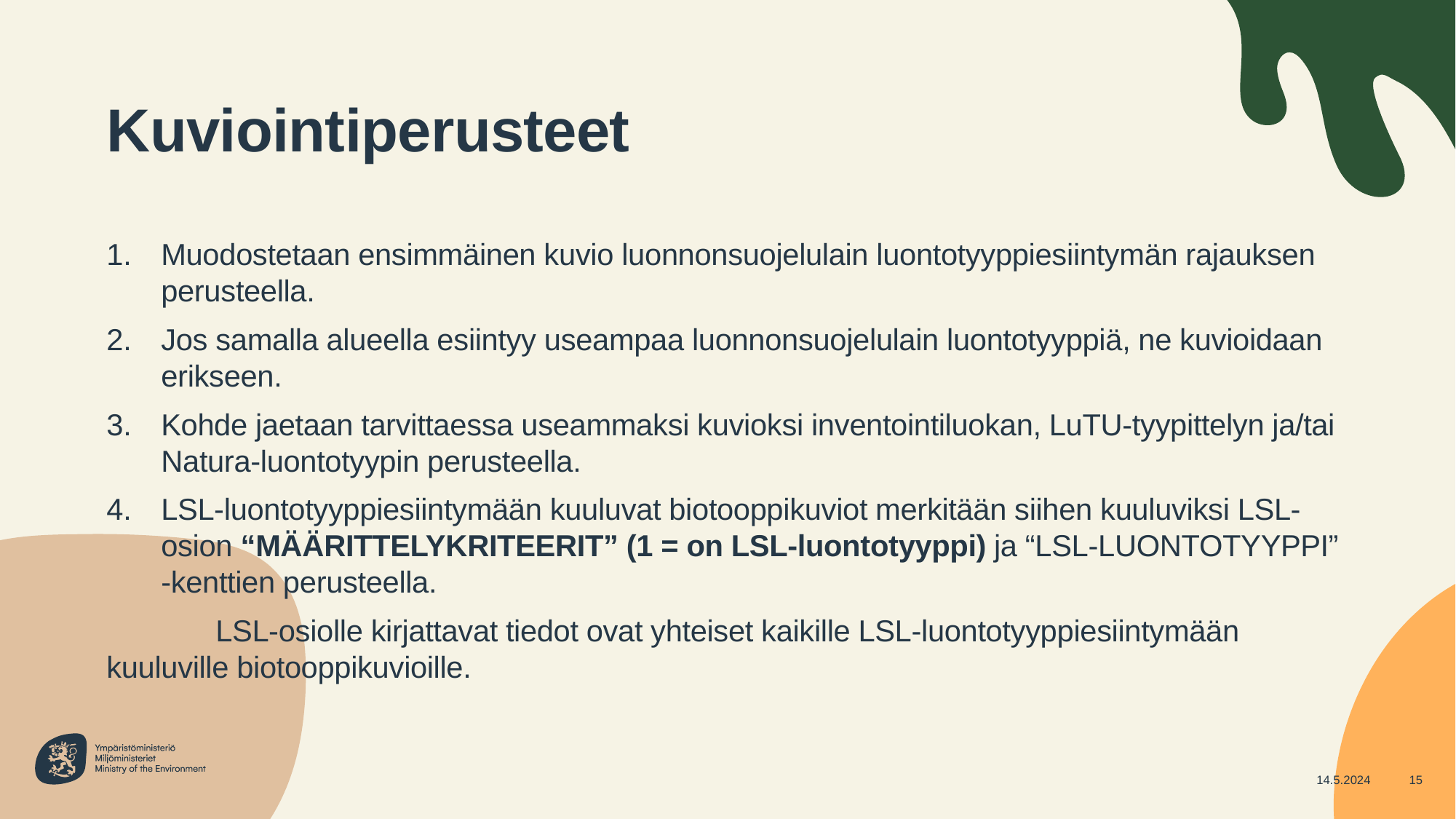

# Kuviointiperusteet
Muodostetaan ensimmäinen kuvio luonnonsuojelulain luontotyyppiesiintymän rajauksen perusteella.
Jos samalla alueella esiintyy useampaa luonnonsuojelulain luontotyyppiä, ne kuvioidaan erikseen.
Kohde jaetaan tarvittaessa useammaksi kuvioksi inventointiluokan, LuTU-tyypittelyn ja/tai Natura-luontotyypin perusteella.
LSL-luontotyyppiesiintymään kuuluvat biotooppikuviot merkitään siihen kuuluviksi LSL-osion “MÄÄRITTELYKRITEERIT” (1 = on LSL-luontotyyppi) ja “LSL-LUONTOTYYPPI” -kenttien perusteella.
	LSL-osiolle kirjattavat tiedot ovat yhteiset kaikille LSL-luontotyyppiesiintymään 	kuuluville biotooppikuvioille.

14.5.2024
15